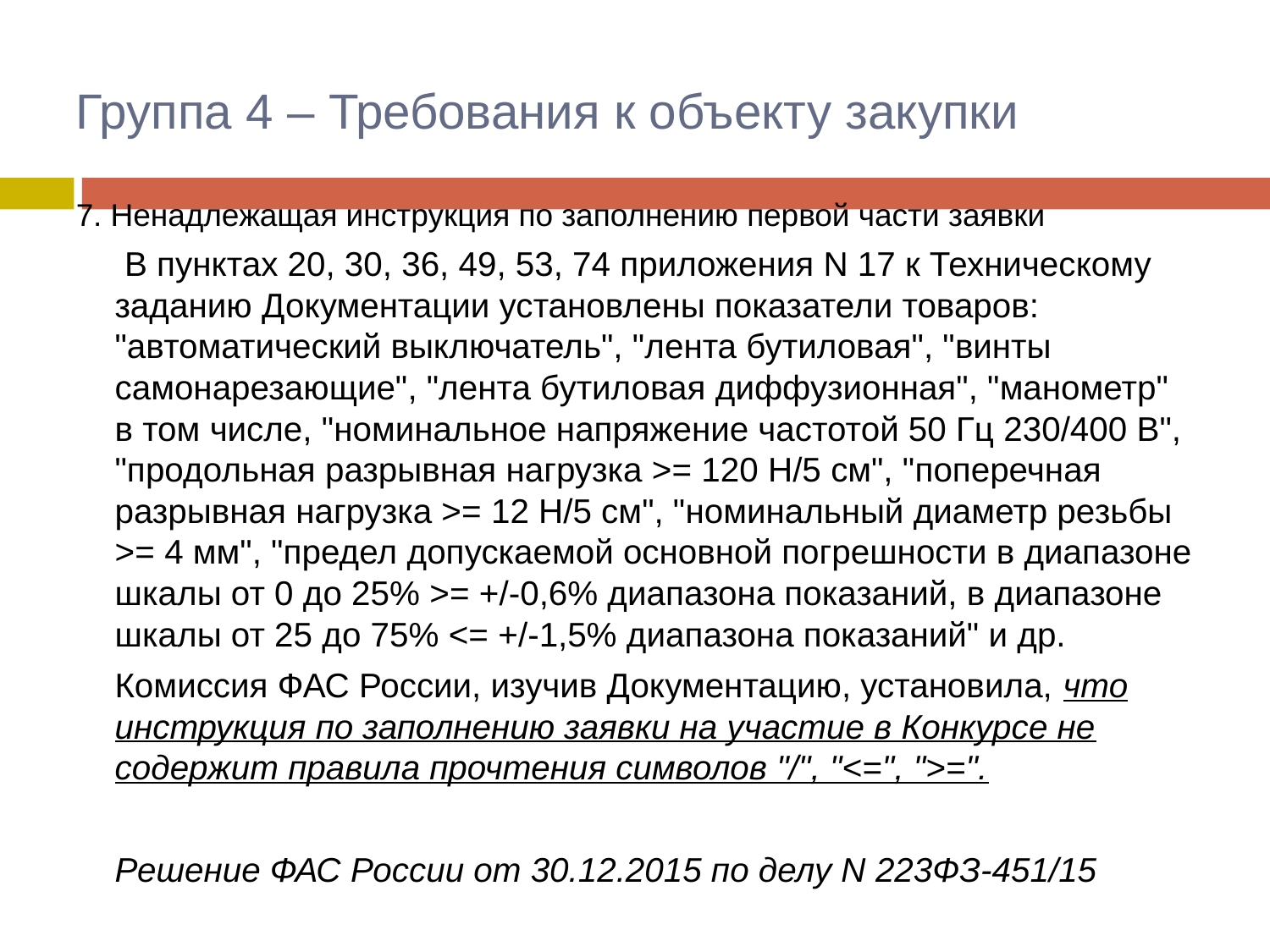

# Группа 4 – Требования к объекту закупки

7. Ненадлежащая инструкция по заполнению первой части заявки
	 В пунктах 20, 30, 36, 49, 53, 74 приложения N 17 к Техническому заданию Документации установлены показатели товаров: "автоматический выключатель", "лента бутиловая", "винты самонарезающие", "лента бутиловая диффузионная", "манометр" в том числе, "номинальное напряжение частотой 50 Гц 230/400 В", "продольная разрывная нагрузка >= 120 Н/5 см", "поперечная разрывная нагрузка >= 12 Н/5 см", "номинальный диаметр резьбы >= 4 мм", "предел допускаемой основной погрешности в диапазоне шкалы от 0 до 25% >= +/-0,6% диапазона показаний, в диапазоне шкалы от 25 до 75% <= +/-1,5% диапазона показаний" и др.
	Комиссия ФАС России, изучив Документацию, установила, что инструкция по заполнению заявки на участие в Конкурсе не содержит правила прочтения символов "/", "<=", ">=".

	Решение ФАС России от 30.12.2015 по делу N 223ФЗ-451/15